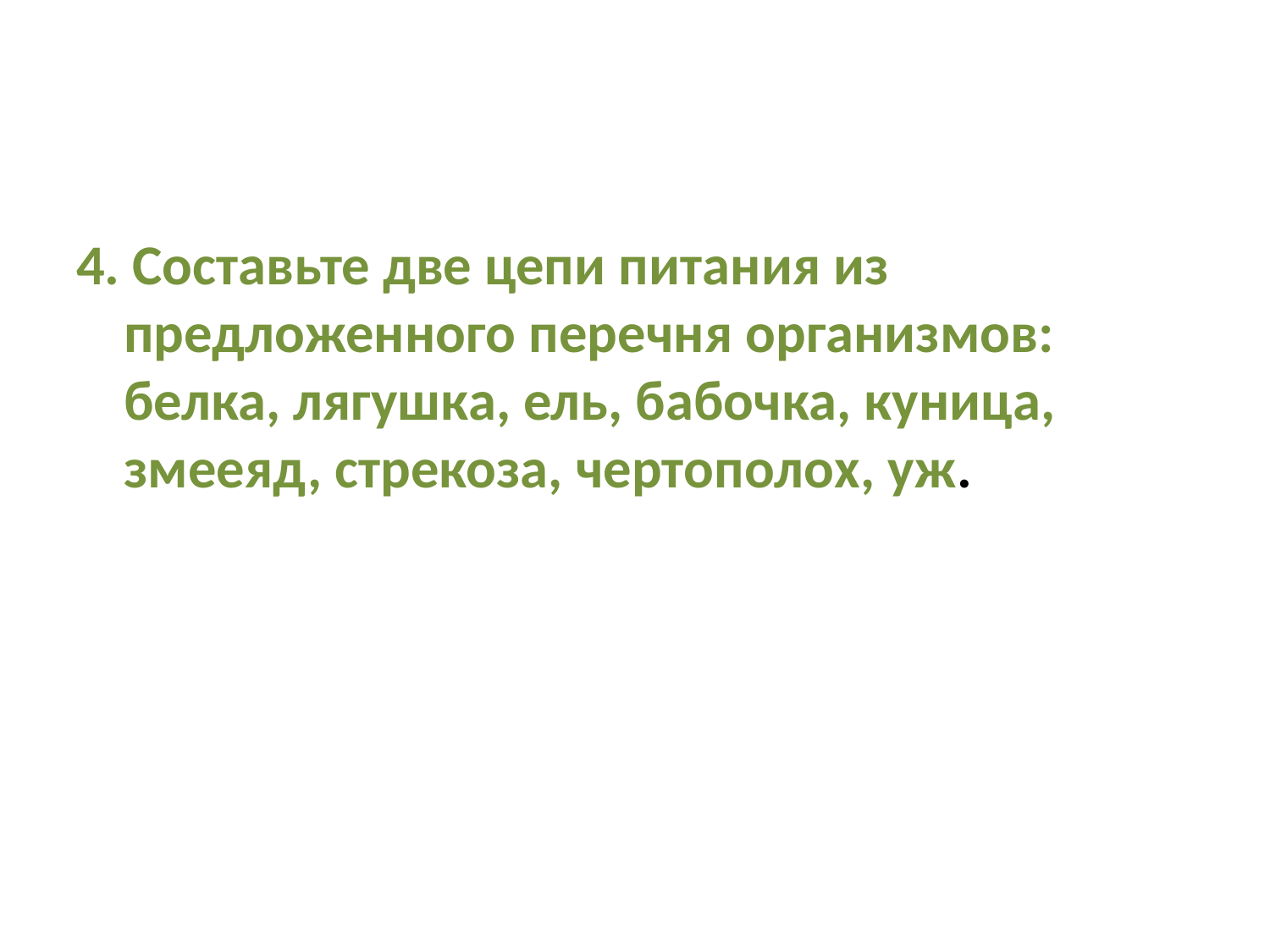

#
4. Составьте две цепи питания из предложенного перечня организмов: белка, лягушка, ель, бабочка, куница, змееяд, стрекоза, чертополох, уж.